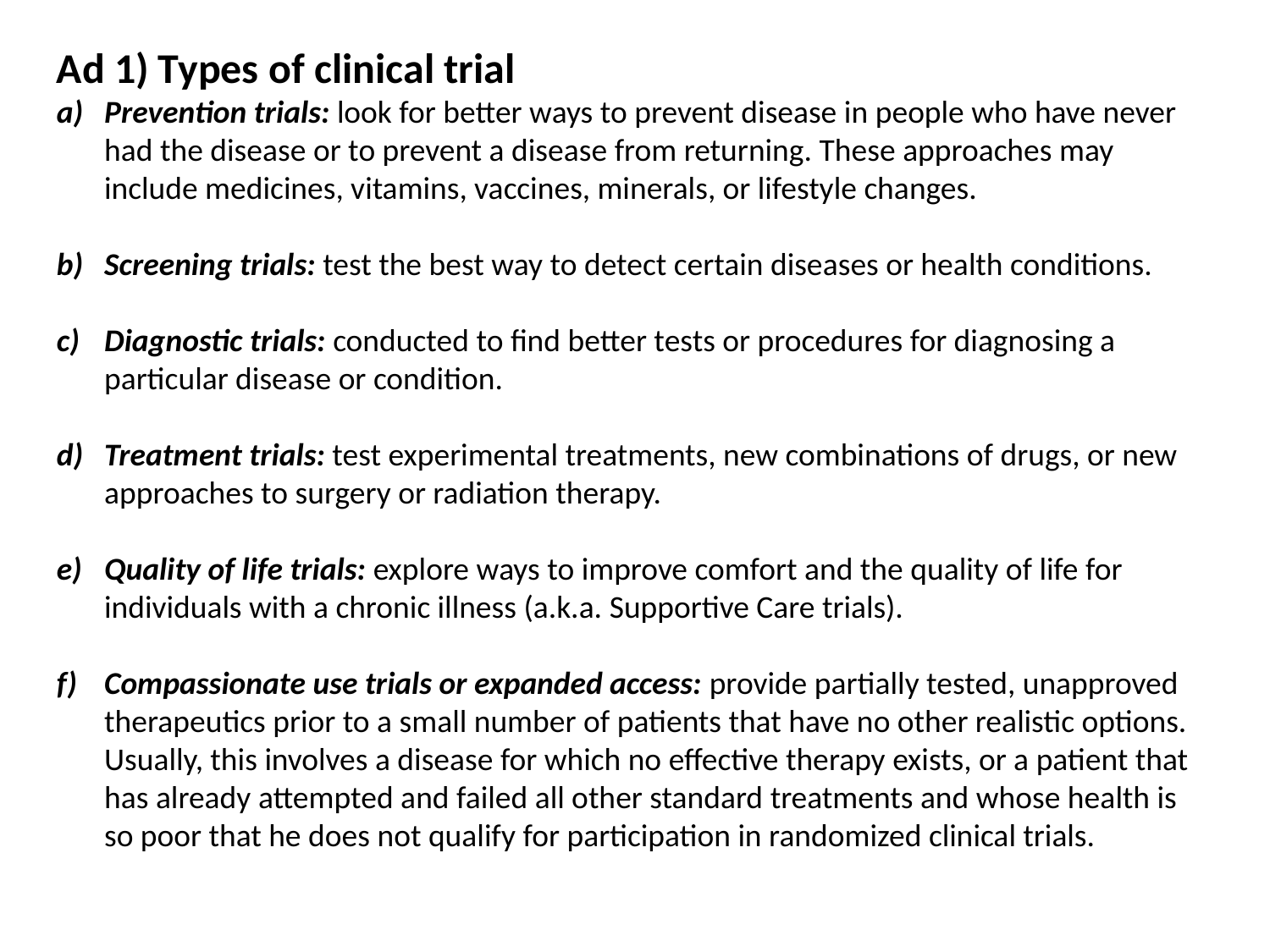

Ad 1) Types of clinical trial
Prevention trials: look for better ways to prevent disease in people who have never had the disease or to prevent a disease from returning. These approaches may include medicines, vitamins, vaccines, minerals, or lifestyle changes.

Screening trials: test the best way to detect certain diseases or health conditions.

Diagnostic trials: conducted to find better tests or procedures for diagnosing a particular disease or condition.

Treatment trials: test experimental treatments, new combinations of drugs, or new approaches to surgery or radiation therapy.

Quality of life trials: explore ways to improve comfort and the quality of life for individuals with a chronic illness (a.k.a. Supportive Care trials).

Compassionate use trials or expanded access: provide partially tested, unapproved therapeutics prior to a small number of patients that have no other realistic options. Usually, this involves a disease for which no effective therapy exists, or a patient that has already attempted and failed all other standard treatments and whose health is so poor that he does not qualify for participation in randomized clinical trials.